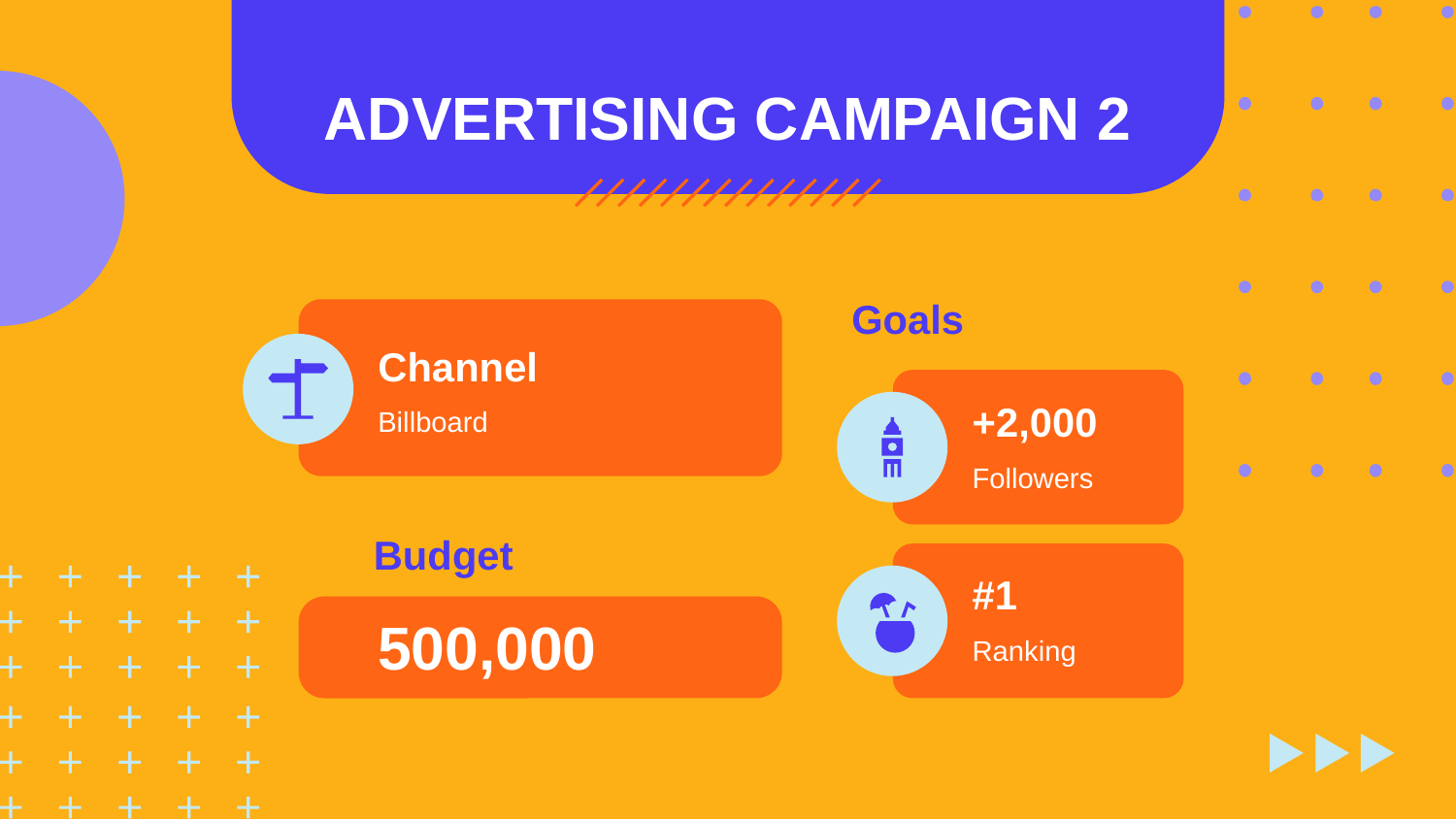

# ADVERTISING CAMPAIGN 2
Goals

Channel

+2,000
Billboard

Followers
Budget

#1

500,000
Ranking